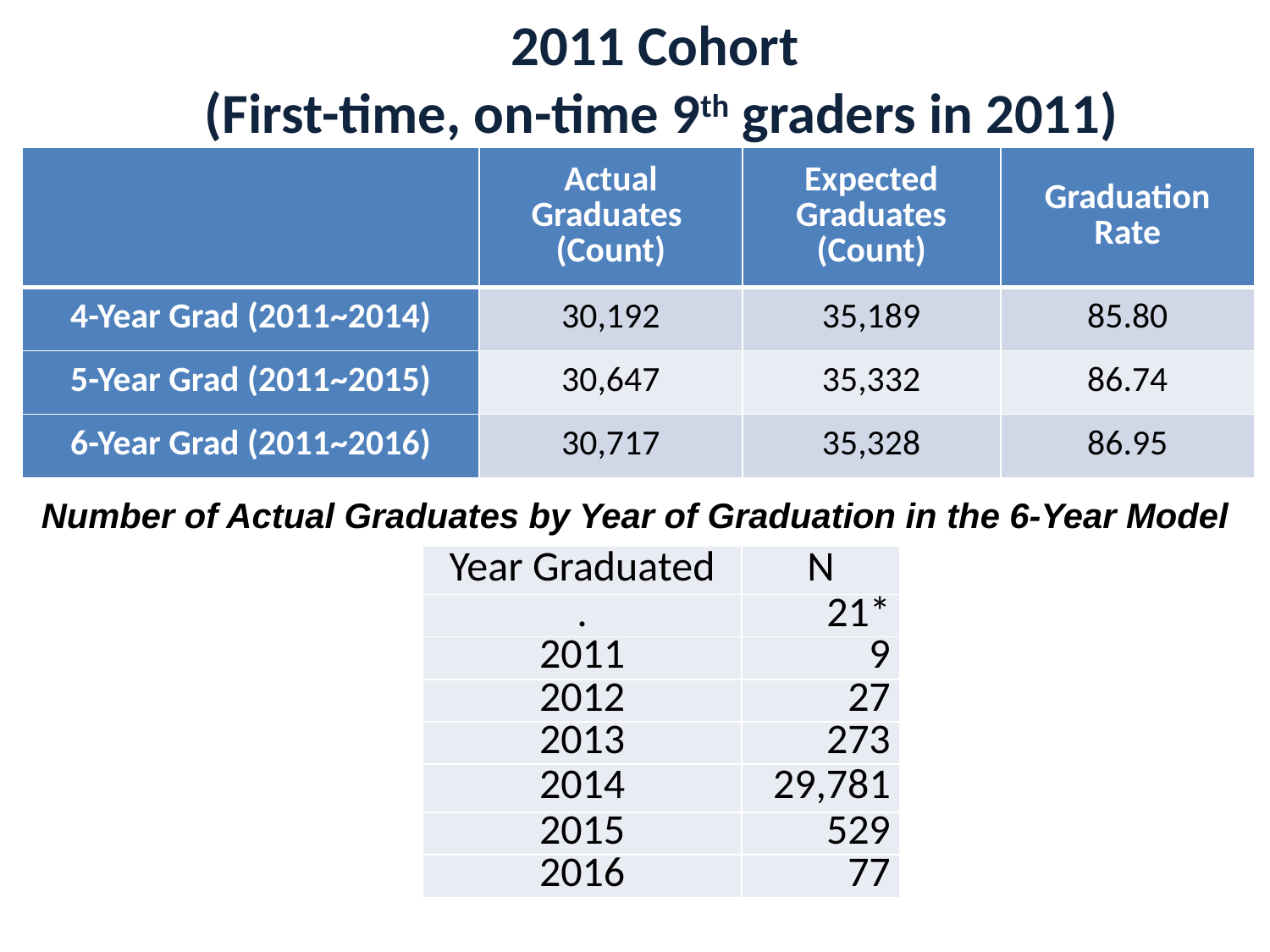

# 2011 Cohort (First-time, on-time 9th graders in 2011)
|  | Actual Graduates (Count) | Expected Graduates (Count) | Graduation Rate |
| --- | --- | --- | --- |
| 4-Year Grad (2011~2014) | 30,192 | 35,189 | 85.80 |
| 5-Year Grad (2011~2015) | 30,647 | 35,332 | 86.74 |
| 6-Year Grad (2011~2016) | 30,717 | 35,328 | 86.95 |
Number of Actual Graduates by Year of Graduation in the 6-Year Model

| Year Graduated | N |
| --- | --- |
| . | 21\* |
| 2011 | 9 |
| 2012 | 27 |
| 2013 | 273 |
| 2014 | 29,781 |
| 2015 | 529 |
| 2016 | 77 |